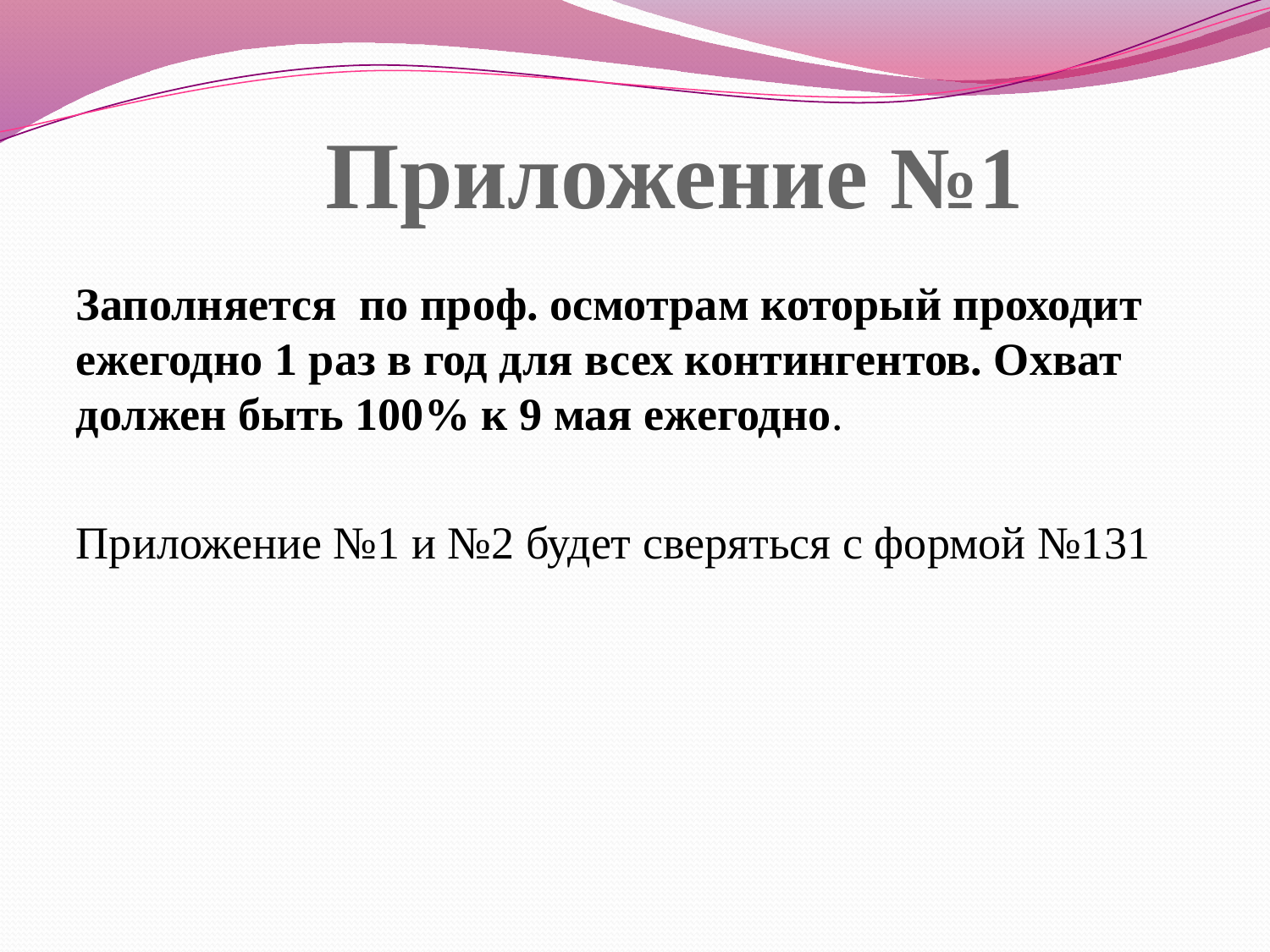

# Приложение №1
Заполняется  по проф. осмотрам который проходит ежегодно 1 раз в год для всех контингентов. Охват должен быть 100% к 9 мая ежегодно.

Приложение №1 и №2 будет сверяться с формой №131